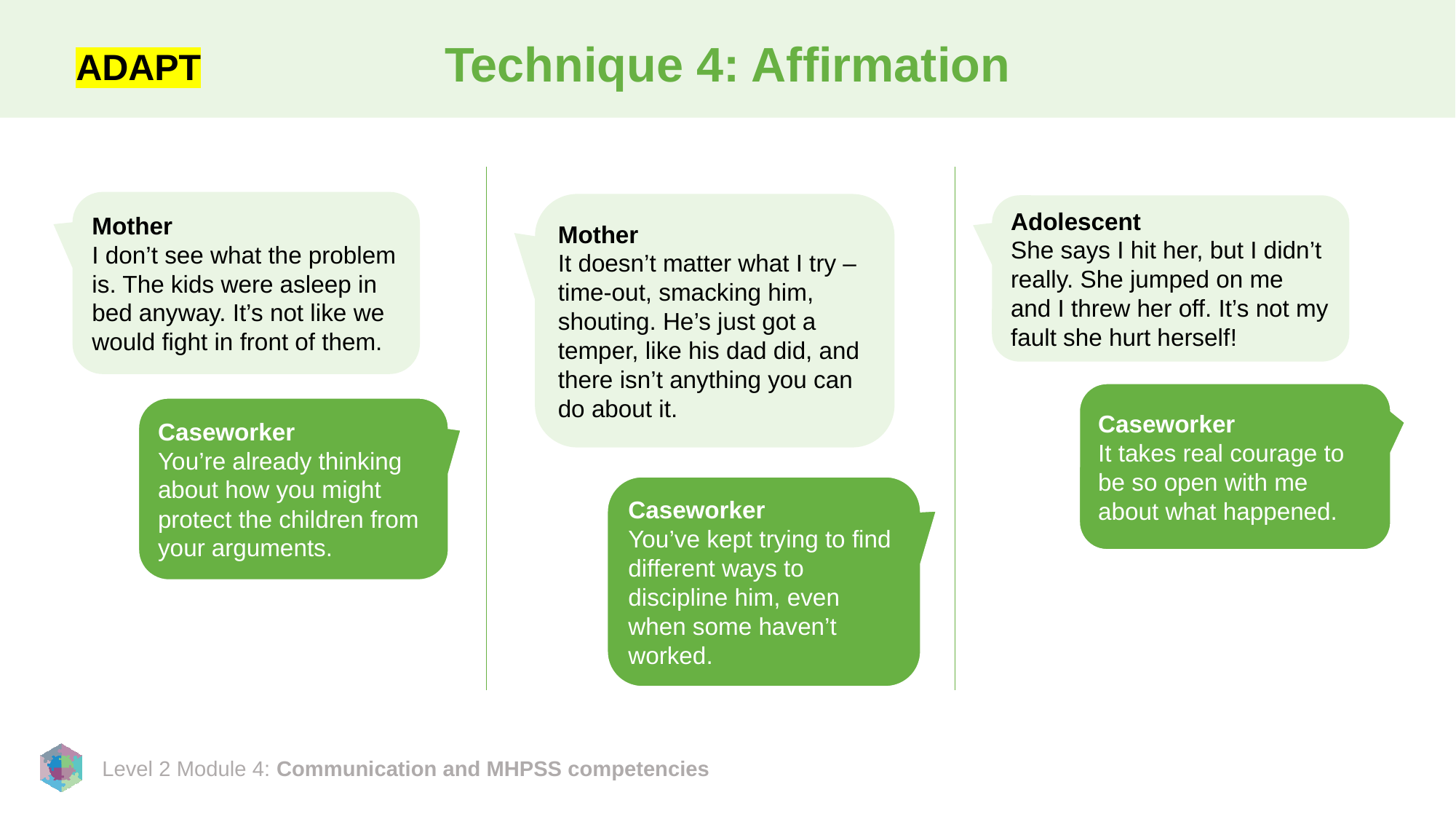

# Technique 4: Affirmation
ADAPT
Mother
I don’t see what the problem is. The kids were asleep in bed anyway. It’s not like we would fight in front of them.
Mother
It doesn’t matter what I try – time-out, smacking him, shouting. He’s just got a temper, like his dad did, and there isn’t anything you can do about it.
Adolescent
She says I hit her, but I didn’t really. She jumped on me and I threw her off. It’s not my fault she hurt herself!
Caseworker
It takes real courage to be so open with me about what happened.
Caseworker
You’re already thinking about how you might protect the children from your arguments.
Caseworker
You’ve kept trying to find different ways to discipline him, even when some haven’t worked.